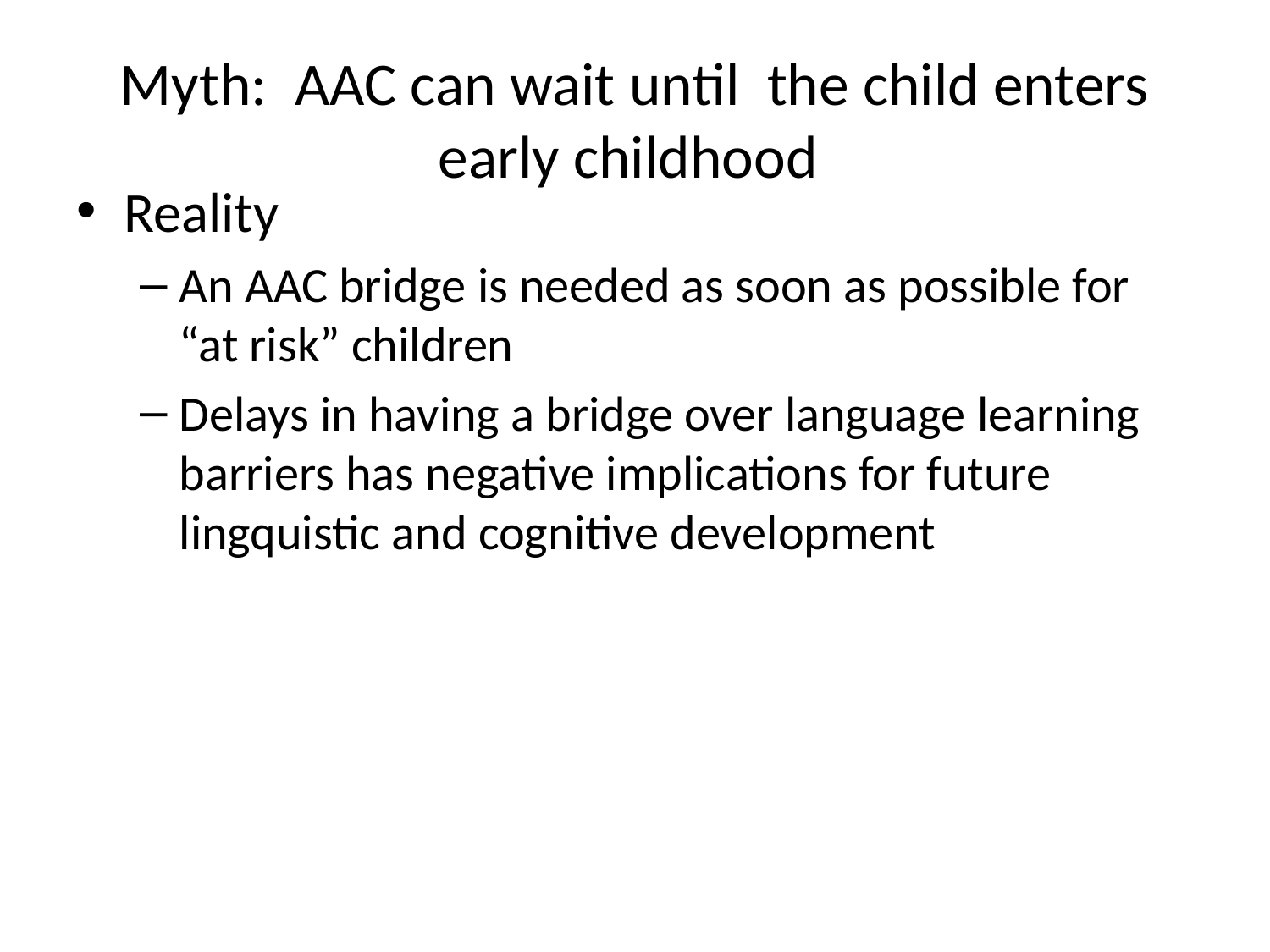

# Myth:  AAC can wait until  the child enters early childhood
Reality
An AAC bridge is needed as soon as possible for “at risk” children
Delays in having a bridge over language learning barriers has negative implications for future lingquistic and cognitive development